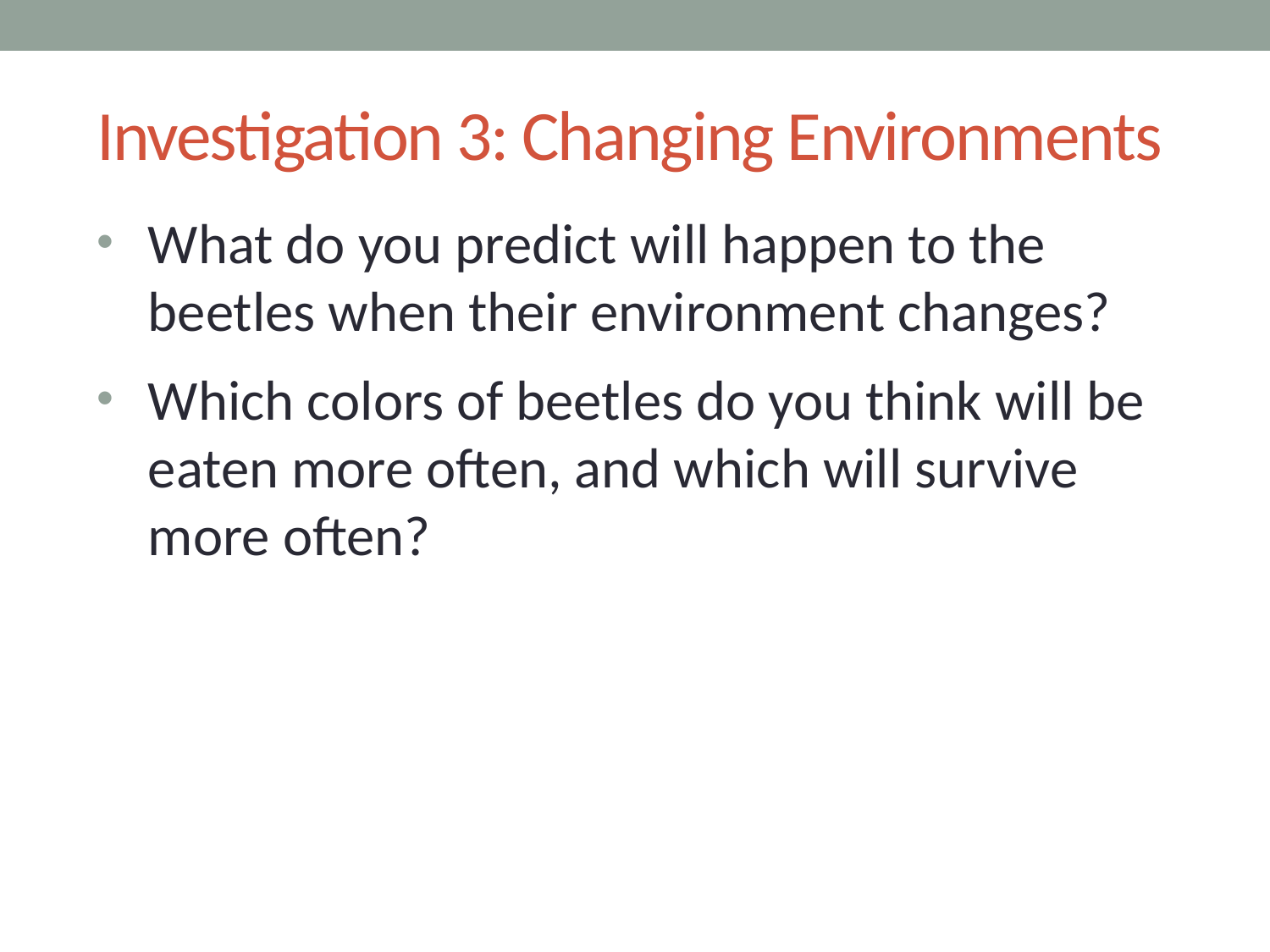

# Investigation 3: Changing Environments
What do you predict will happen to the beetles when their environment changes?
Which colors of beetles do you think will be eaten more often, and which will survive more often?